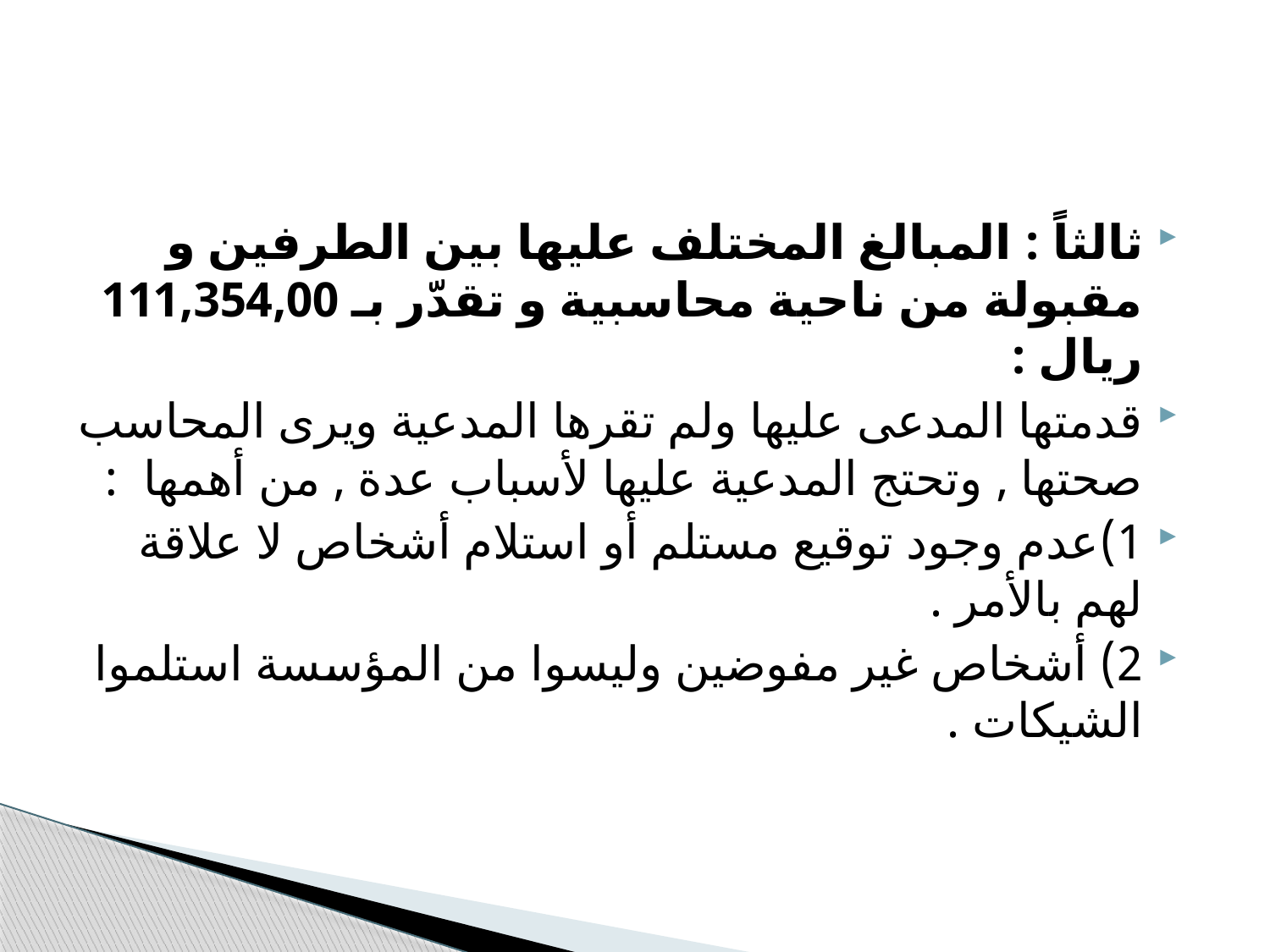

#
ثالثاً : المبالغ المختلف عليها بين الطرفين و مقبولة من ناحية محاسبية و تقدّر بـ 111,354,00 ريال :
قدمتها المدعى عليها ولم تقرها المدعية ويرى المحاسب صحتها , وتحتج المدعية عليها لأسباب عدة , من أهمها  :
1)عدم وجود توقيع مستلم أو استلام أشخاص لا علاقة لهم بالأمر .
2) أشخاص غير مفوضين وليسوا من المؤسسة استلموا الشيكات .